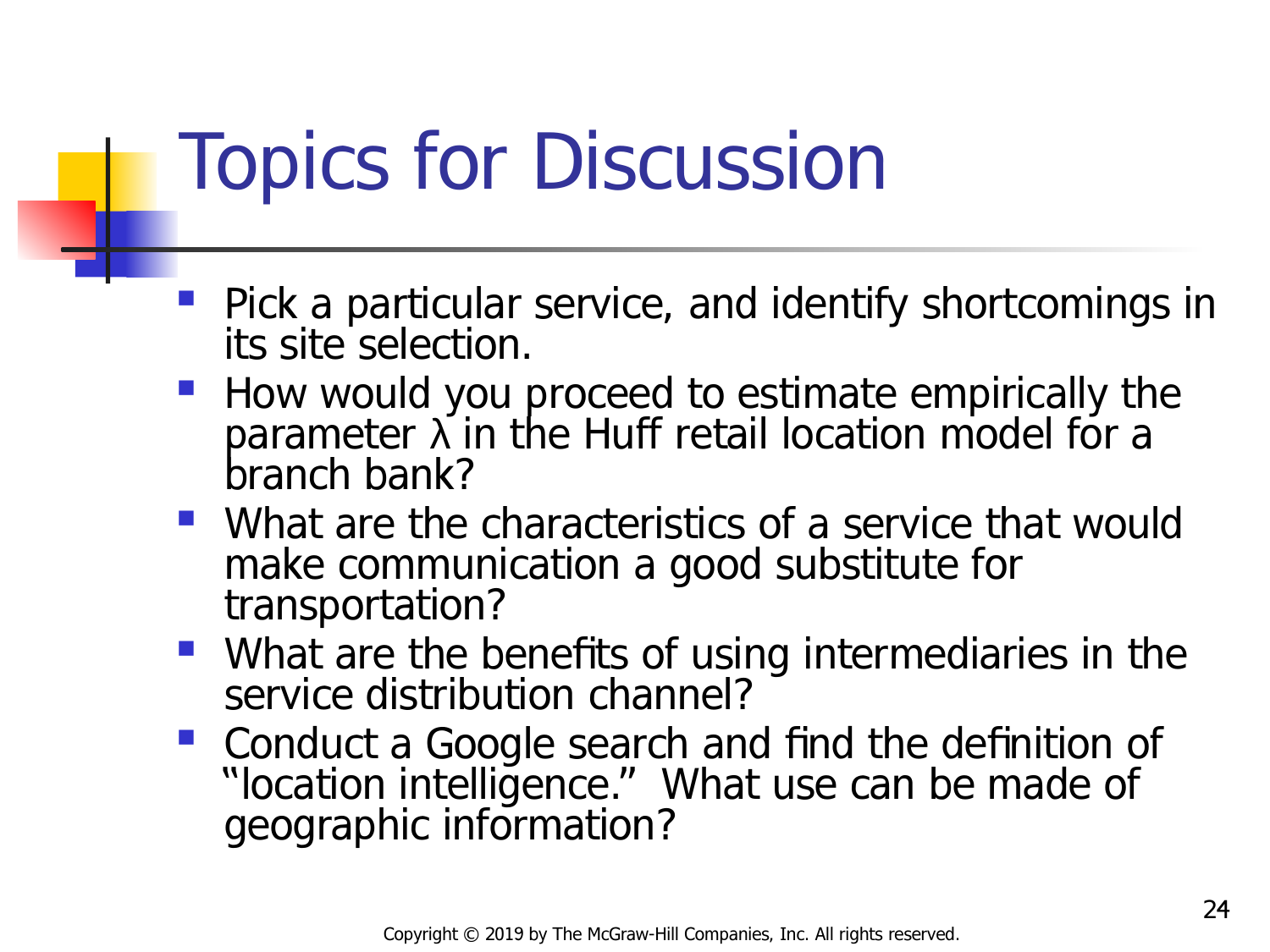

# Topics for Discussion
Pick a particular service, and identify shortcomings in its site selection.
How would you proceed to estimate empirically the parameter λ in the Huff retail location model for a branch bank?
What are the characteristics of a service that would make communication a good substitute for transportation?
What are the benefits of using intermediaries in the service distribution channel?
Conduct a Google search and find the definition of “location intelligence.”  What use can be made of geographic information?
24
Copyright © 2019 by The McGraw-Hill Companies, Inc. All rights reserved.